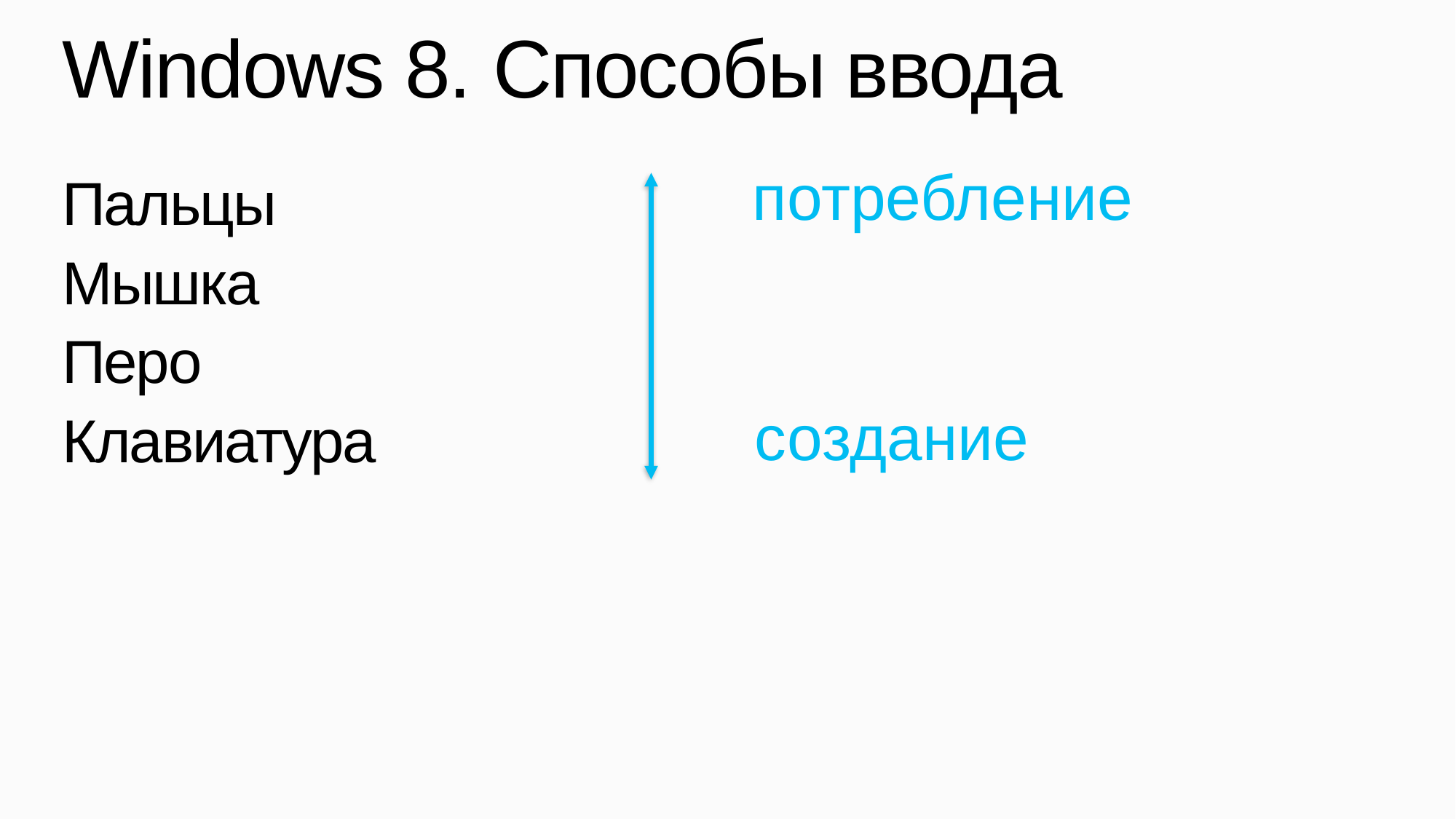

# Windows 8. Способы ввода
потребление
Пальцы
Мышка
Перо
Клавиатура
создание